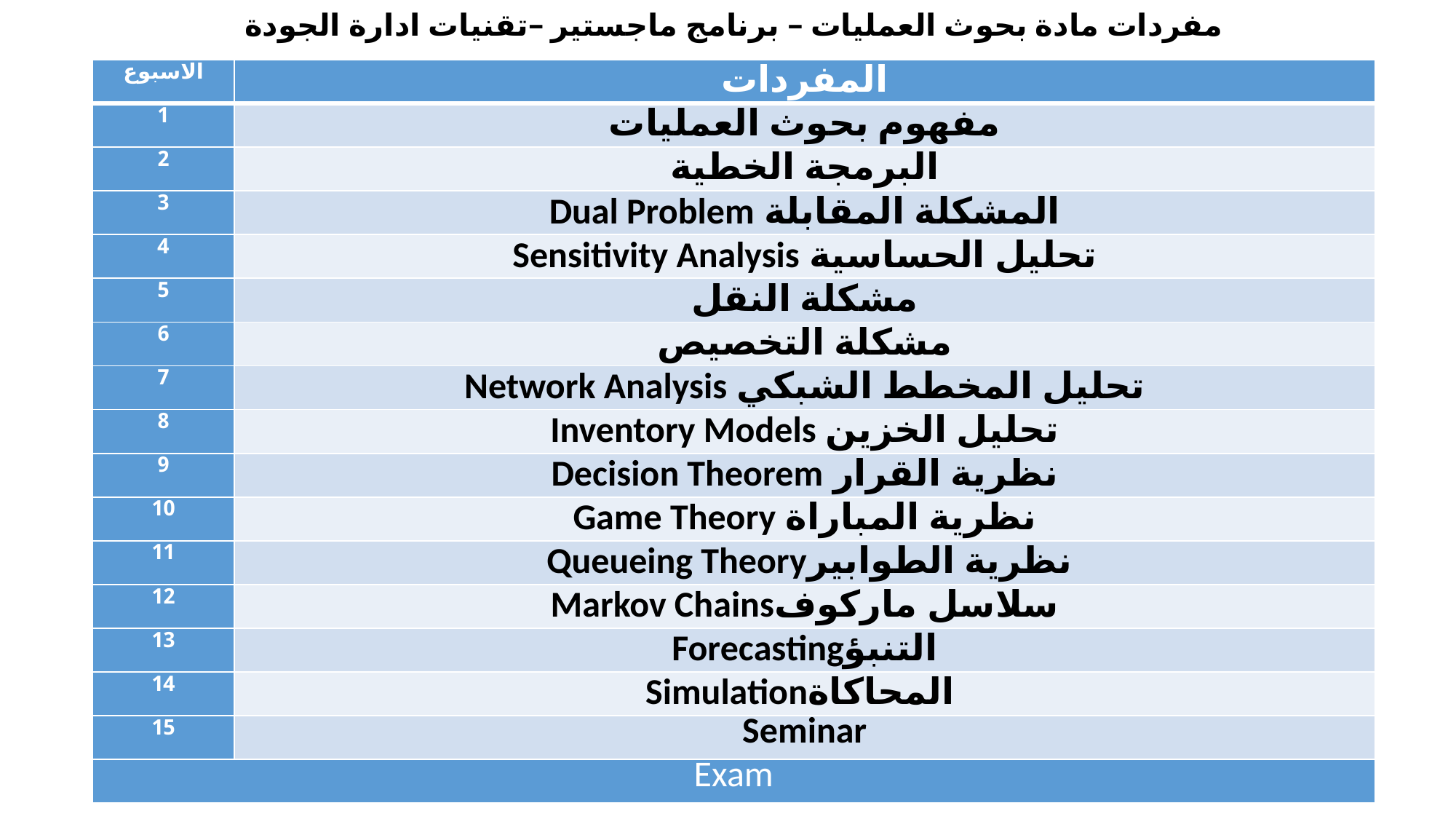

مفردات مادة بحوث العمليات – برنامج ماجستير –تقنيات ادارة الجودة
| الاسبوع | المفردات |
| --- | --- |
| 1 | مفهوم بحوث العمليات |
| 2 | البرمجة الخطية |
| 3 | المشكلة المقابلة Dual Problem |
| 4 | تحليل الحساسية Sensitivity Analysis |
| 5 | مشكلة النقل |
| 6 | مشكلة التخصيص |
| 7 | تحليل المخطط الشبكي Network Analysis |
| 8 | تحليل الخزين Inventory Models |
| 9 | نظرية القرار Decision Theorem |
| 10 | نظرية المباراة Game Theory |
| 11 | نظرية الطوابيرQueueing Theory |
| 12 | سلاسل ماركوفMarkov Chains |
| 13 | التنبؤForecasting |
| 14 | المحاكاةSimulation |
| 15 | Seminar |
| Exam |  |